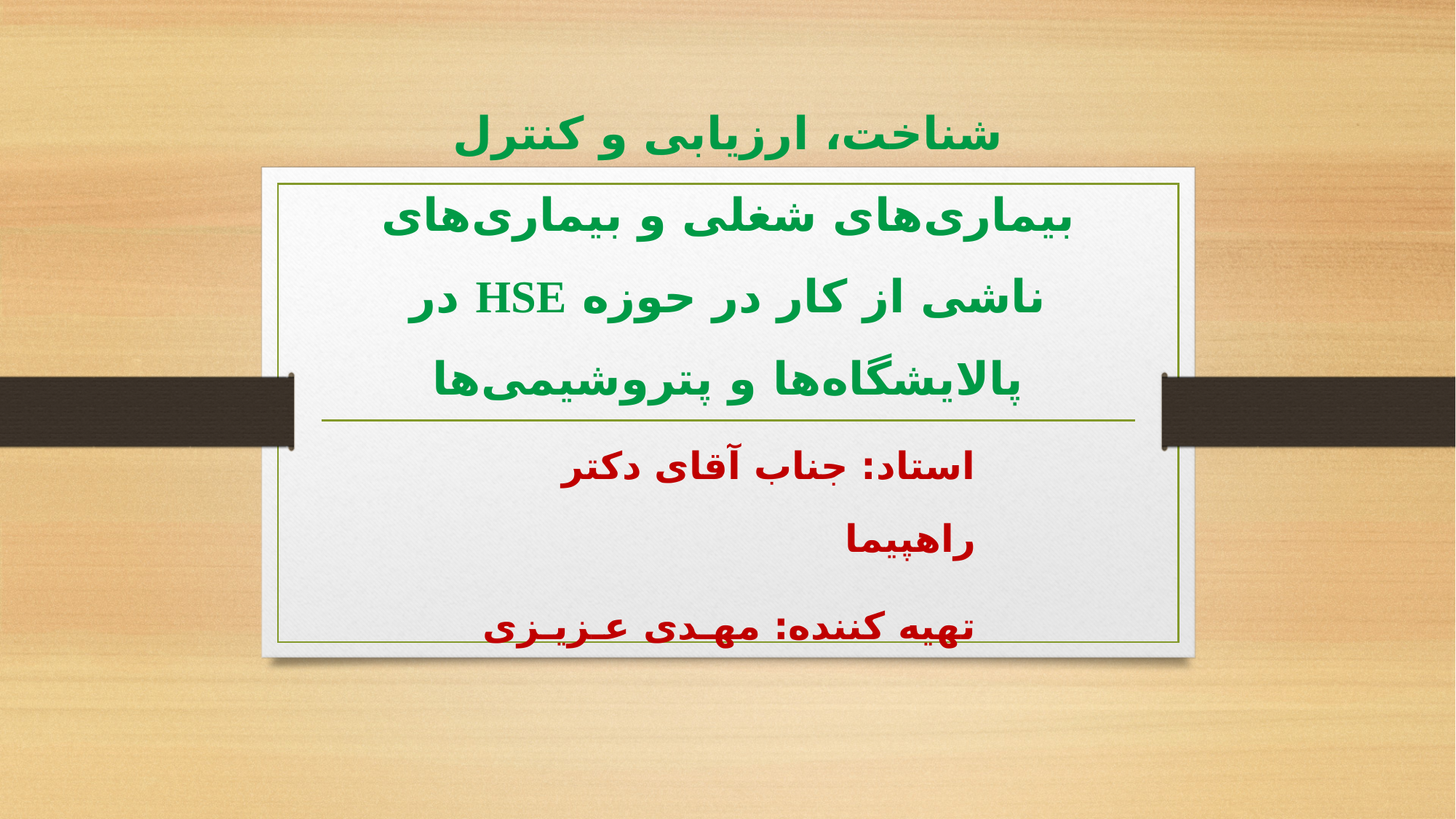

# شناخت، ارزیابی و کنترل بیماری‌های شغلی و بیماری‌های ناشی از کار در حوزه HSE در پالایشگاه‌ها و پتروشیمی‌ها
استاد: جناب آقای دکتر راهپیما
تهیه کننده: مهـدی عـزیـزی